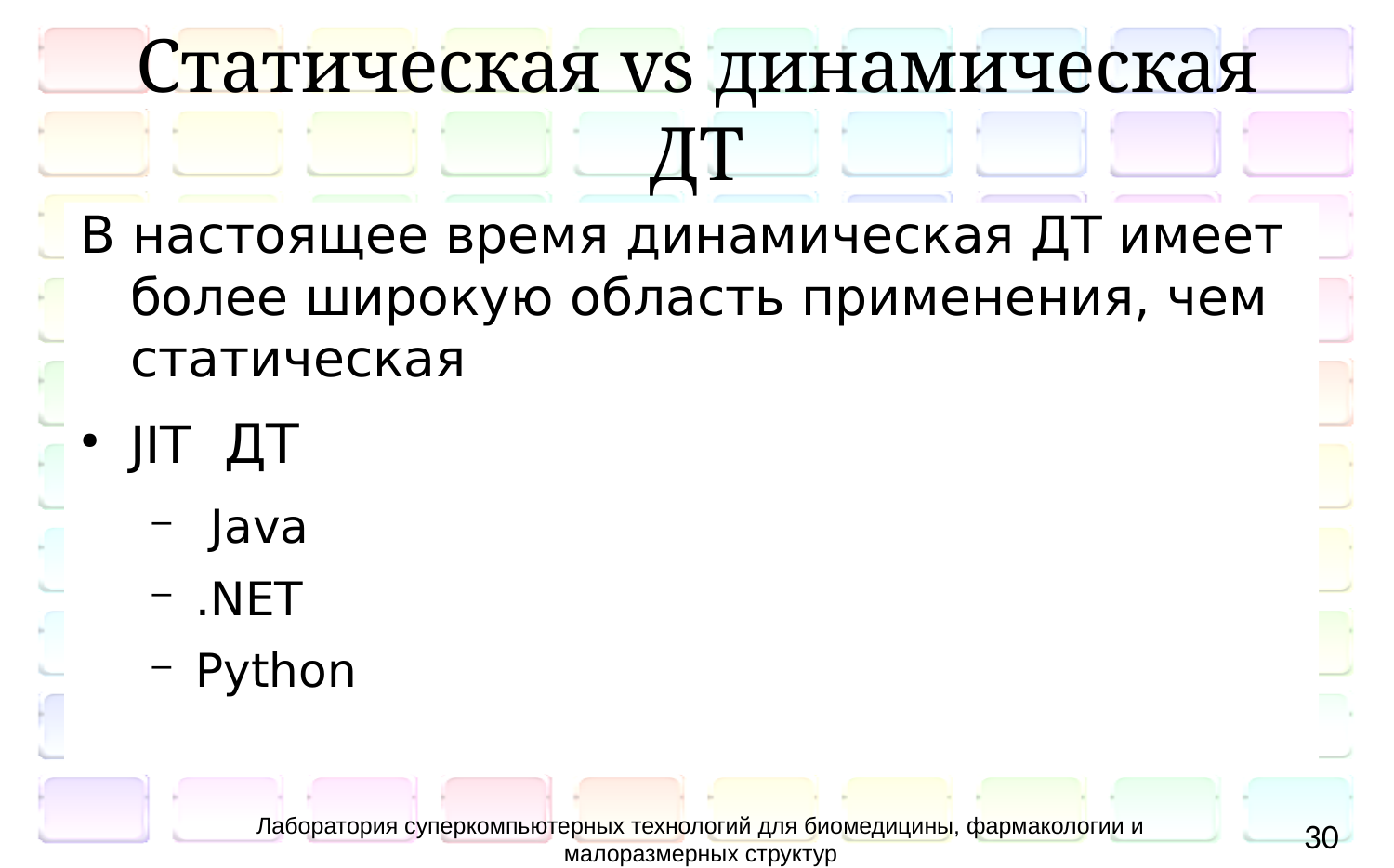

# Статическая vs динамическая ДТ
В настоящее время динамическая ДТ имеет более широкую область применения, чем статическая
JIT  ДТ
 Java
.NET
Python
Лаборатория суперкомпьютерных технологий для биомедицины, фармакологии и малоразмерных структур
30